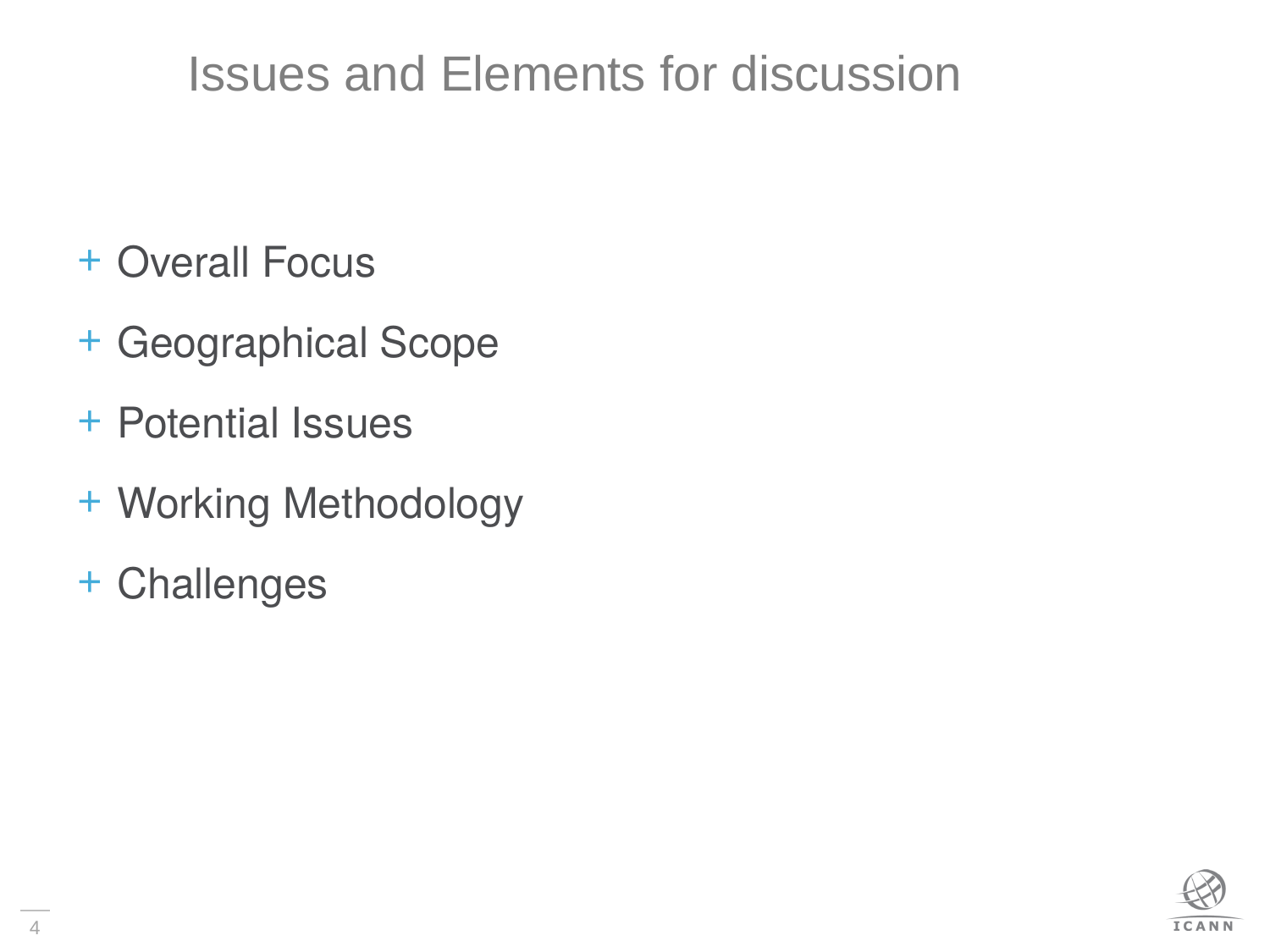

# Issues and Elements for discussion
Overall Focus
Geographical Scope
Potential Issues
Working Methodology
Challenges